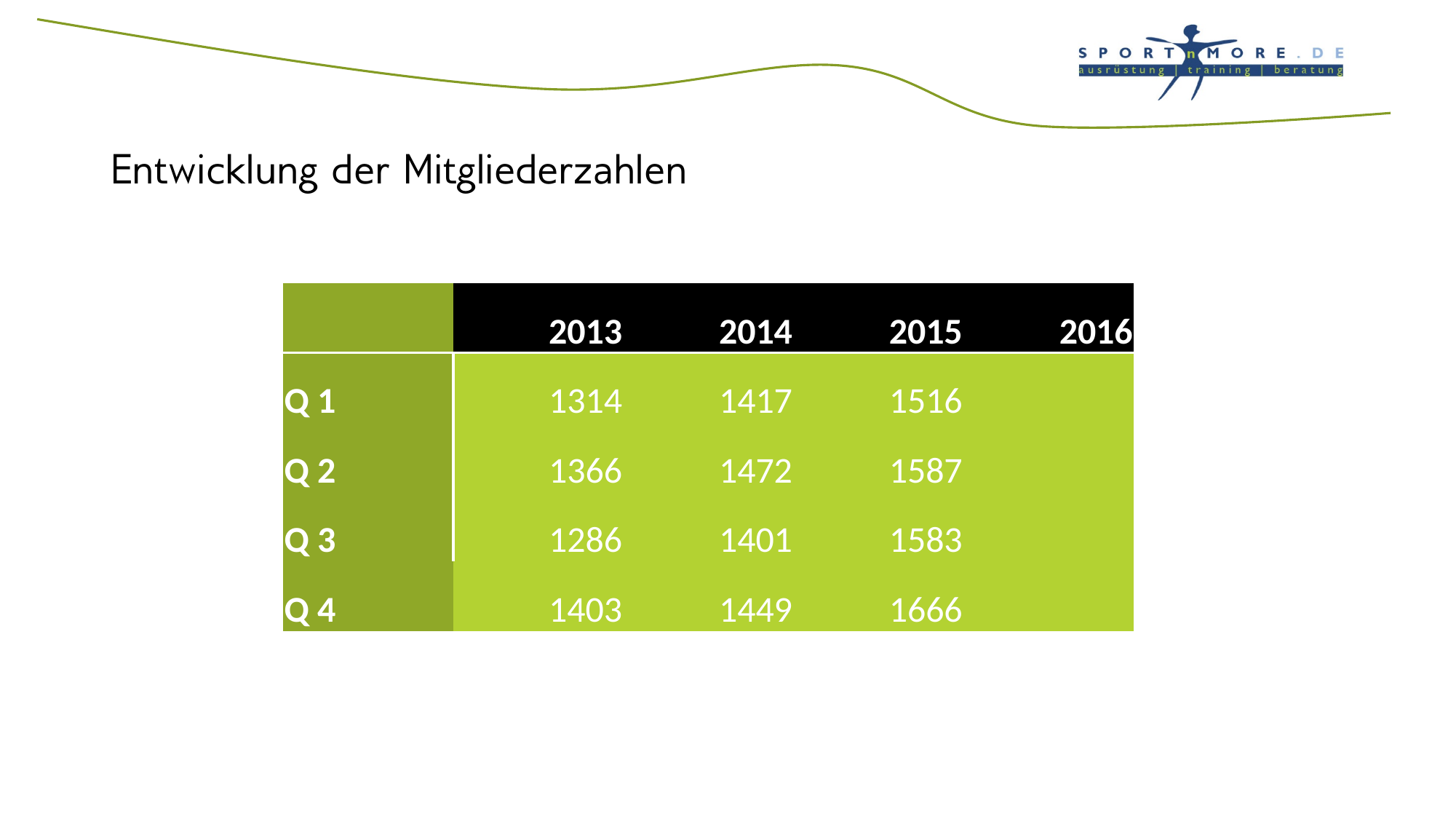

# Entwicklung der Mitgliederzahlen
|  | 2013 | 2014 | 2015 | 2016 |
| --- | --- | --- | --- | --- |
| Q 1 | 1314 | 1417 | 1516 |  |
| Q 2 | 1366 | 1472 | 1587 |  |
| Q 3 | 1286 | 1401 | 1583 |  |
| Q 4 | 1403 | 1449 | 1666 |  |